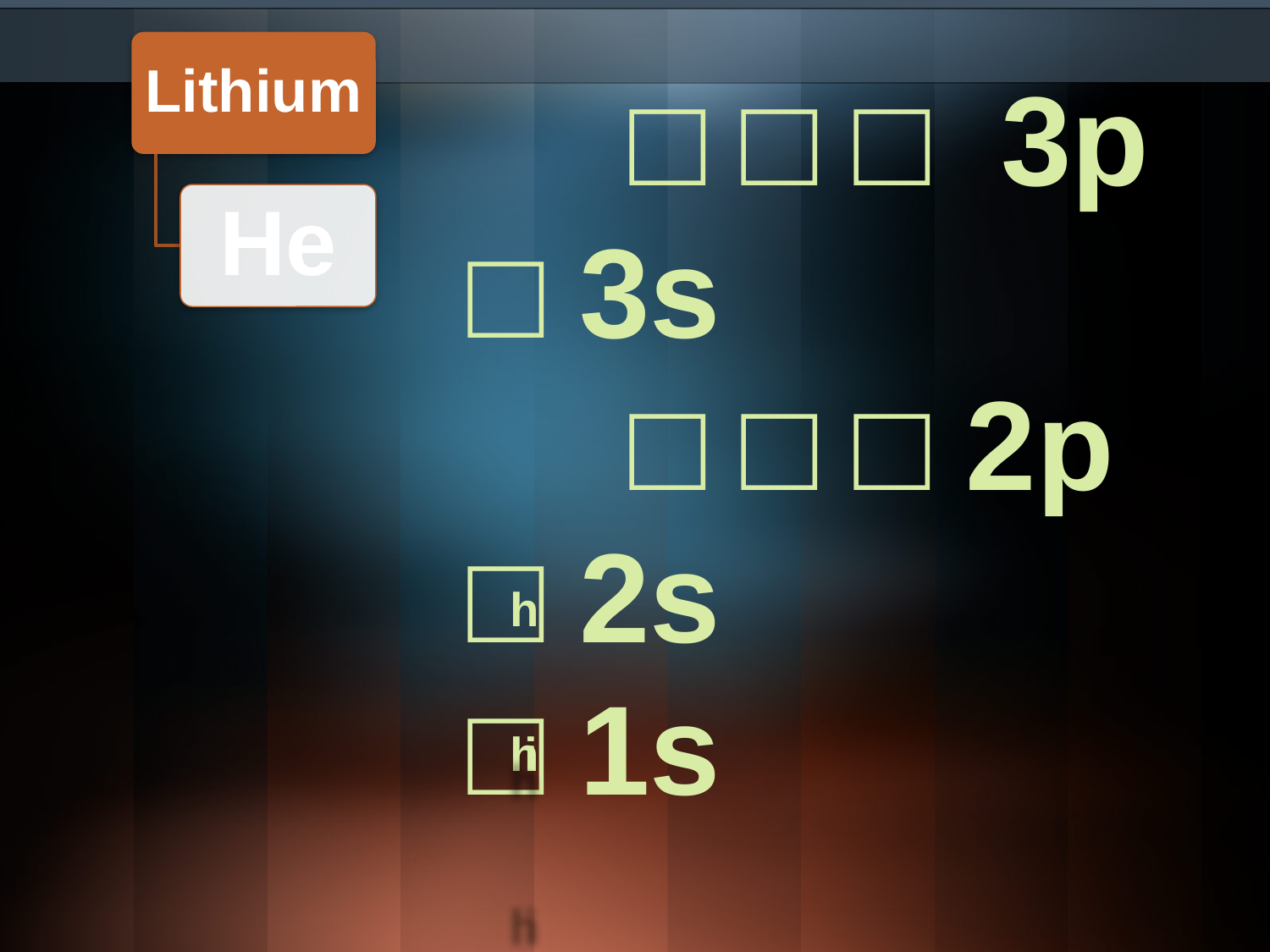

Lithium
He
	 □ □ □  3p
□ 3s
	 □ □ □ 2p
□ 2s
□ 1s
h
hi